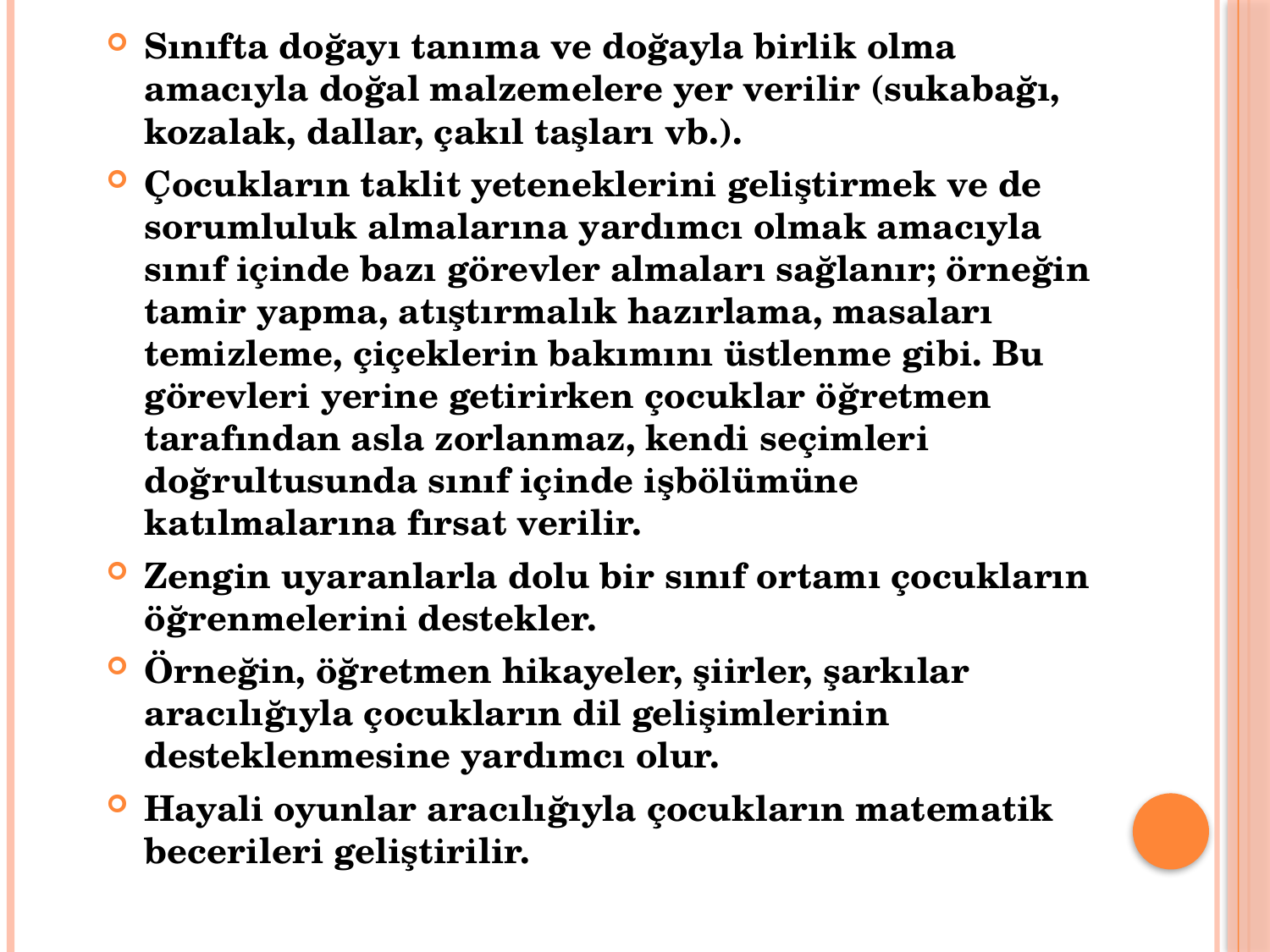

Sınıfta doğayı tanıma ve doğayla birlik olma amacıyla doğal malzemelere yer verilir (sukabağı, kozalak, dallar, çakıl taşları vb.).
Çocukların taklit yeteneklerini geliştirmek ve de sorumluluk almalarına yardımcı olmak amacıyla sınıf içinde bazı görevler almaları sağlanır; örneğin tamir yapma, atıştırmalık hazırlama, masaları temizleme, çiçeklerin bakımını üstlenme gibi. Bu görevleri yerine getirirken çocuklar öğretmen tarafından asla zorlanmaz, kendi seçimleri doğrultusunda sınıf içinde işbölümüne katılmalarına fırsat verilir.
Zengin uyaranlarla dolu bir sınıf ortamı çocukların öğrenmelerini destekler.
Örneğin, öğretmen hikayeler, şiirler, şarkılar aracılığıyla çocukların dil gelişimlerinin desteklenmesine yardımcı olur.
Hayali oyunlar aracılığıyla çocukların matematik becerileri geliştirilir.